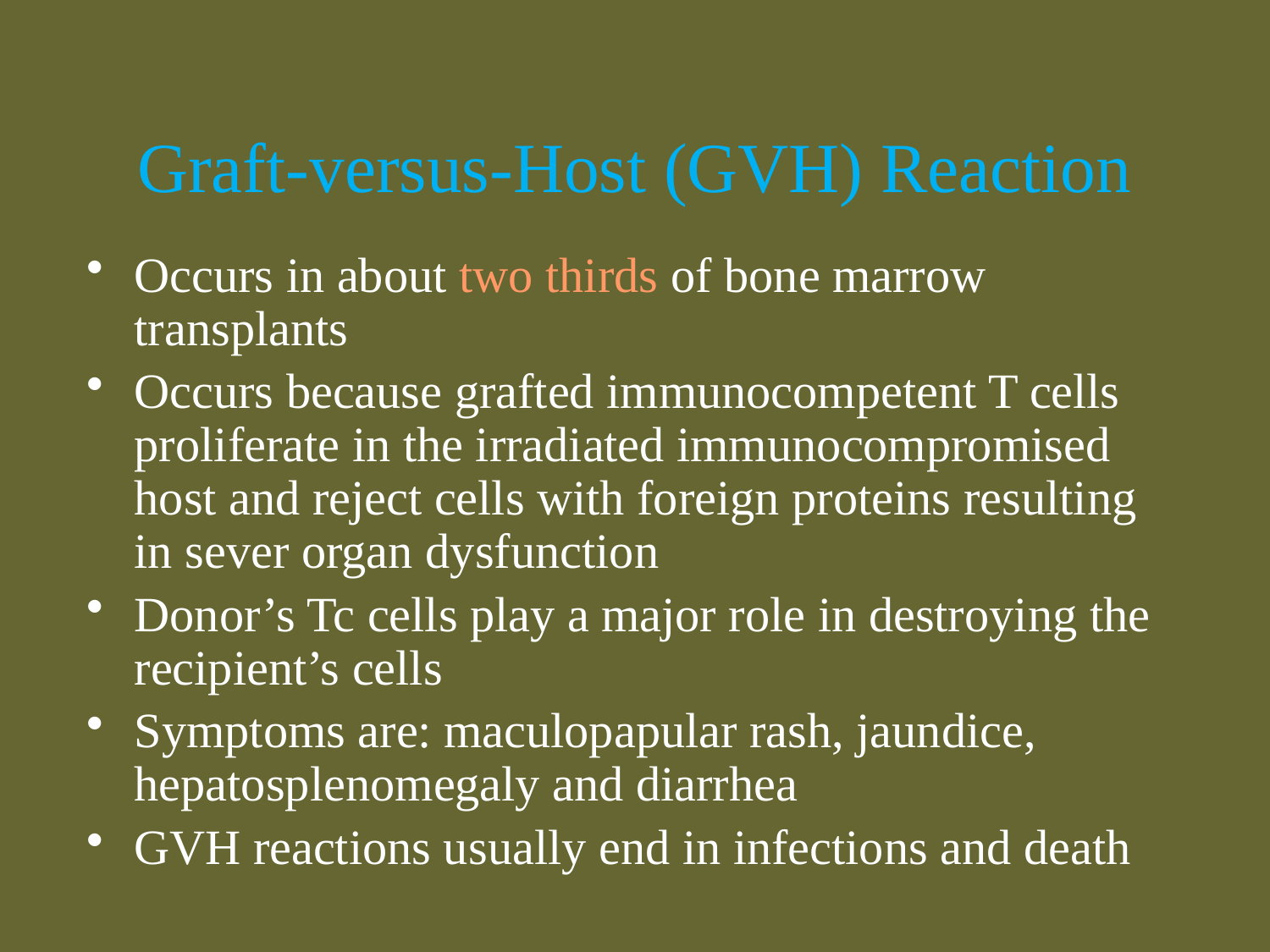

# Graft-versus-Host (GVH) Reaction
Occurs in about two thirds of bone marrow transplants
Occurs because grafted immunocompetent T cells proliferate in the irradiated immunocompromised host and reject cells with foreign proteins resulting in sever organ dysfunction
Donor’s Tc cells play a major role in destroying the recipient’s cells
Symptoms are: maculopapular rash, jaundice, hepatosplenomegaly and diarrhea
GVH reactions usually end in infections and death